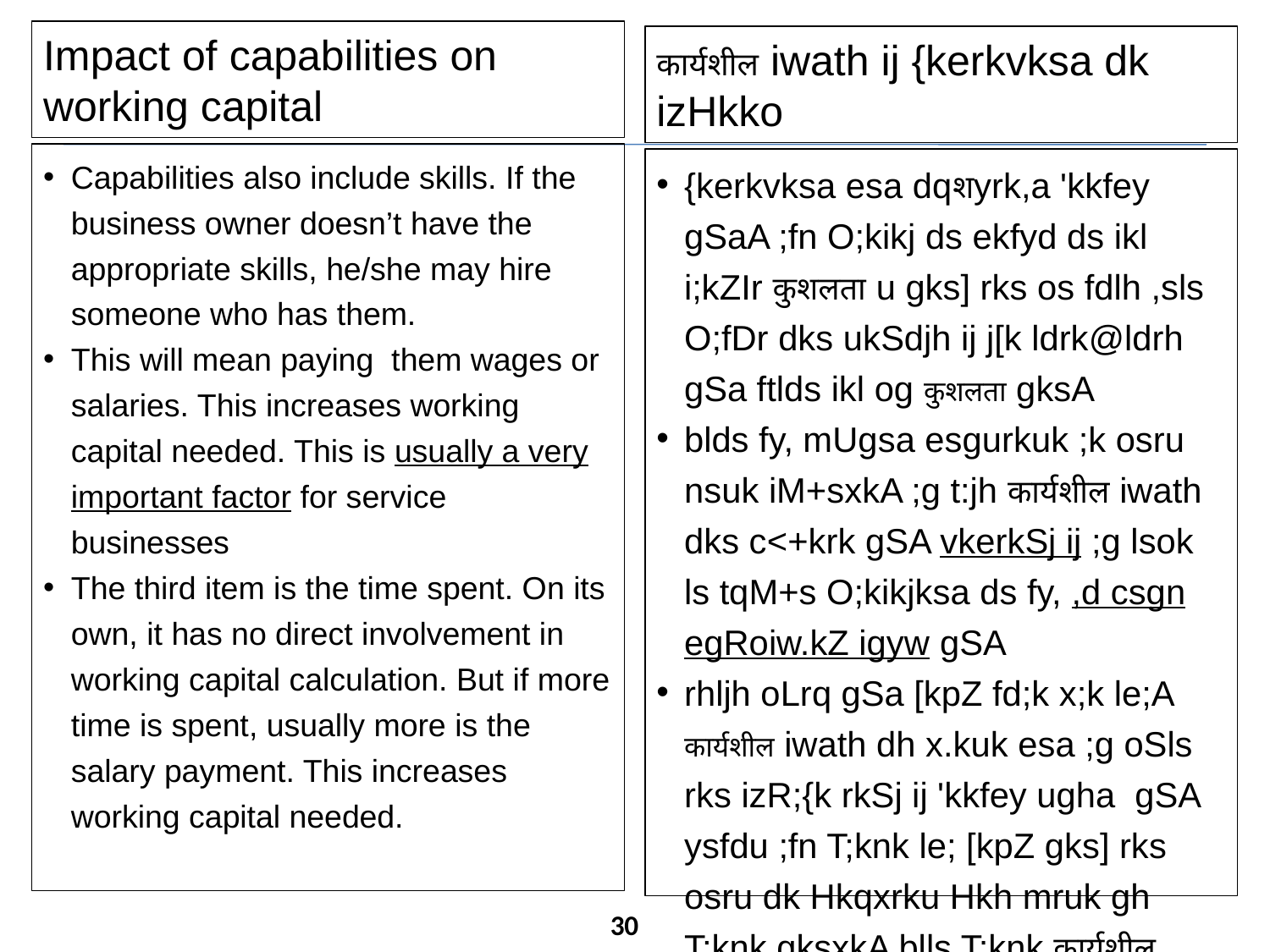

Impact of capabilities on working capital
कार्यशील iwath ij {kerkvksa dk izHkko
Capabilities also include skills. If the business owner doesn’t have the appropriate skills, he/she may hire someone who has them.
This will mean paying  them wages or salaries. This increases working capital needed. This is usually a very important factor for service businesses
The third item is the time spent. On its own, it has no direct involvement in working capital calculation. But if more time is spent, usually more is the salary payment. This increases working capital needed.
{kerkvksa esa dqशyrk,a 'kkfey gSaA ;fn O;kikj ds ekfyd ds ikl i;kZIr कुशलता u gks] rks os fdlh ,sls O;fDr dks ukSdjh ij j[k ldrk@ldrh gSa ftlds ikl og कुशलता gksA
blds fy, mUgsa esgurkuk ;k osru nsuk iM+sxkA ;g t:jh कार्यशील iwath dks c<+krk gSA vkerkSj ij ;g lsok ls tqM+s O;kikjksa ds fy, ,d csgn egRoiw.kZ igyw gSA
rhljh oLrq gSa [kpZ fd;k x;k le;A कार्यशील iwath dh x.kuk esa ;g oSls rks izR;{k rkSj ij 'kkfey ugha  gSA ysfdu ;fn T;knk le; [kpZ gks] rks osru dk Hkqxrku Hkh mruk gh T;knk gksxkA blls T;knk कार्यशील iwath dh t:jr iM+sxhA
30